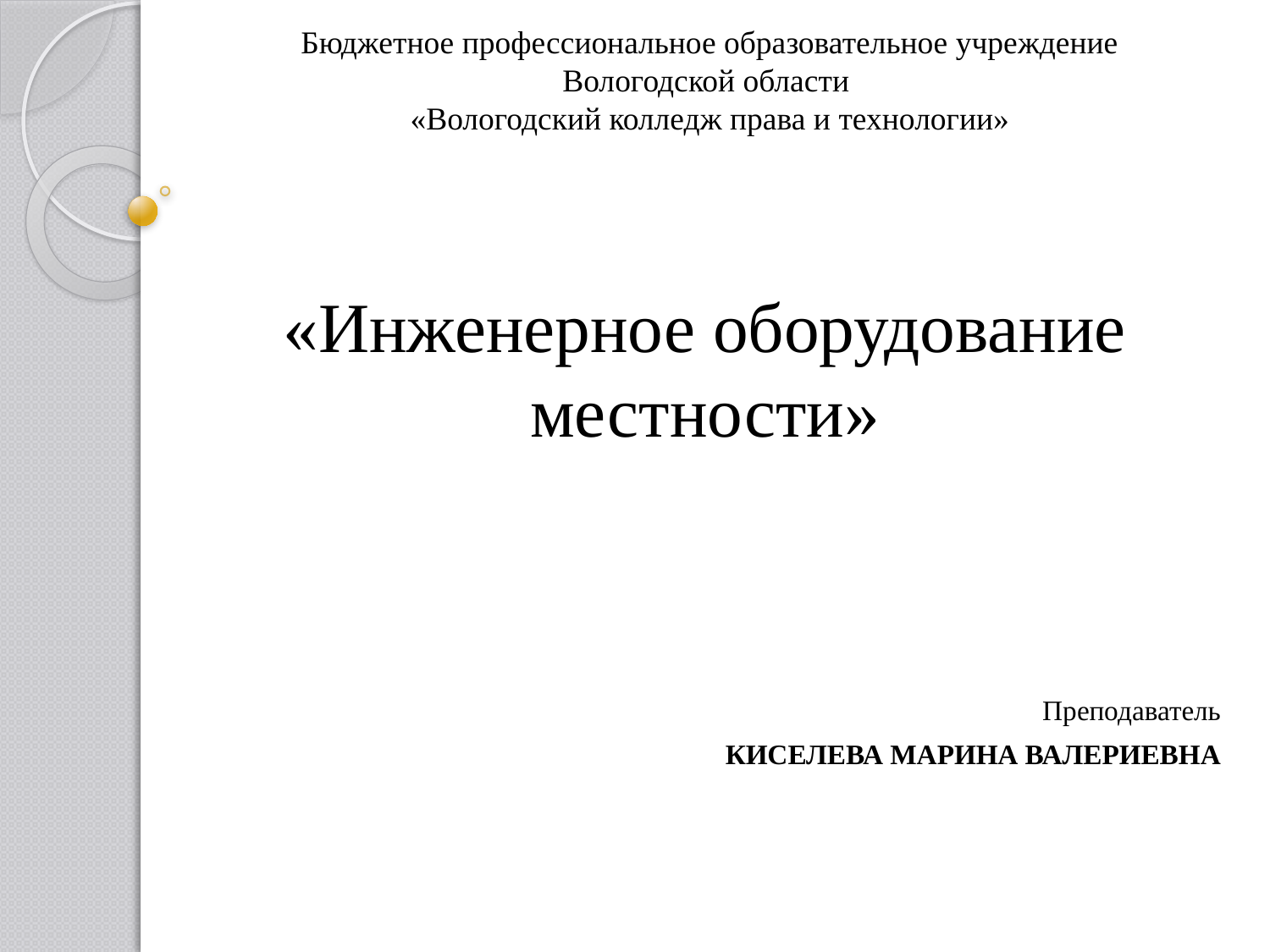

Бюджетное профессиональное образовательное учреждение Вологодской области
«Вологодский колледж права и технологии»

«Инженерное оборудование местности»
Преподаватель
КИСЕЛЕВА МАРИНА ВАЛЕРИЕВНА